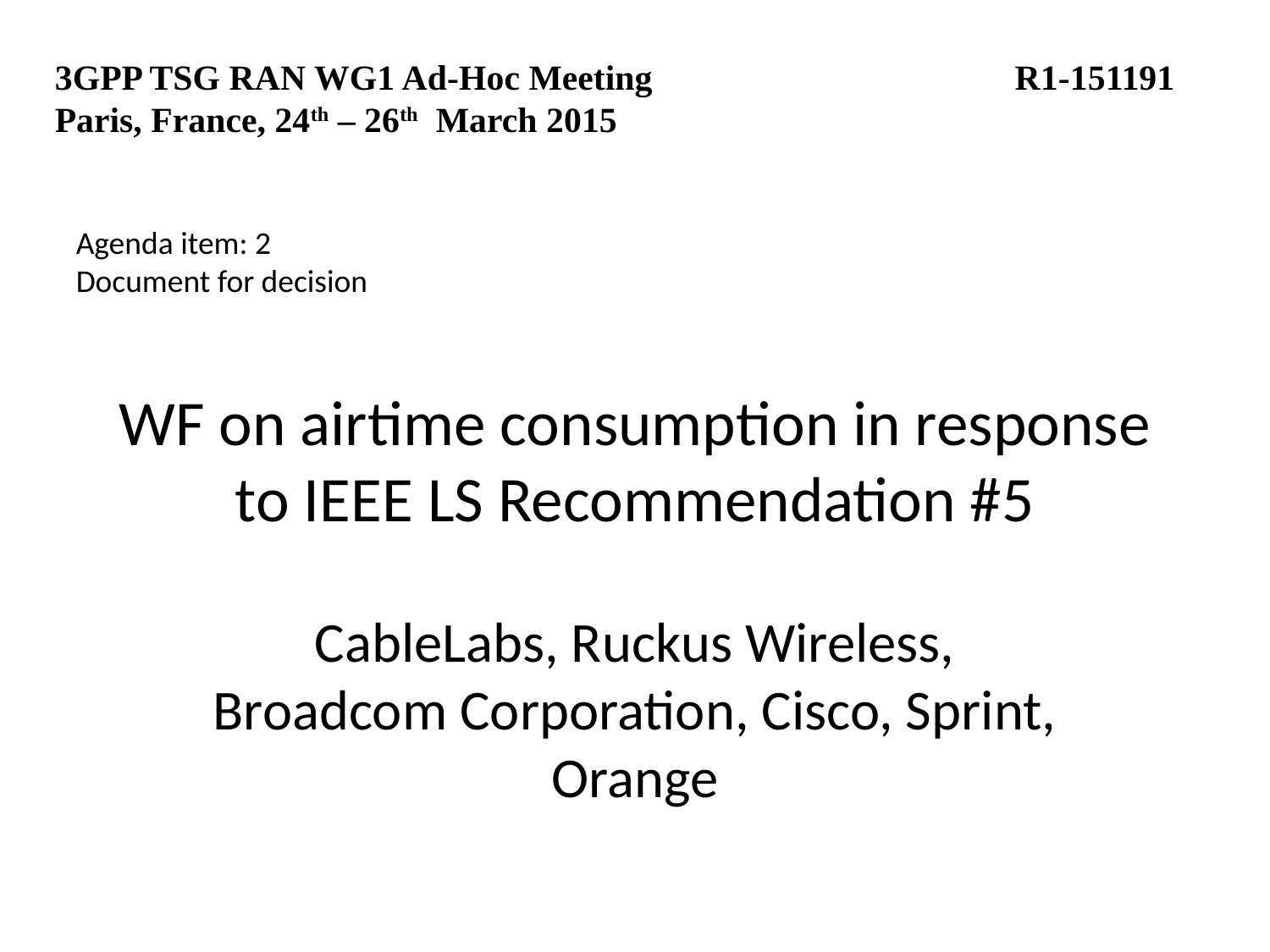

3GPP TSG RAN WG1 Ad-Hoc Meeting			        R1-151191
Paris, France, 24th – 26th  March 2015
Agenda item: 2
Document for decision
# WF on airtime consumption in response to IEEE LS Recommendation #5
CableLabs, Ruckus Wireless, Broadcom Corporation, Cisco, Sprint, Orange